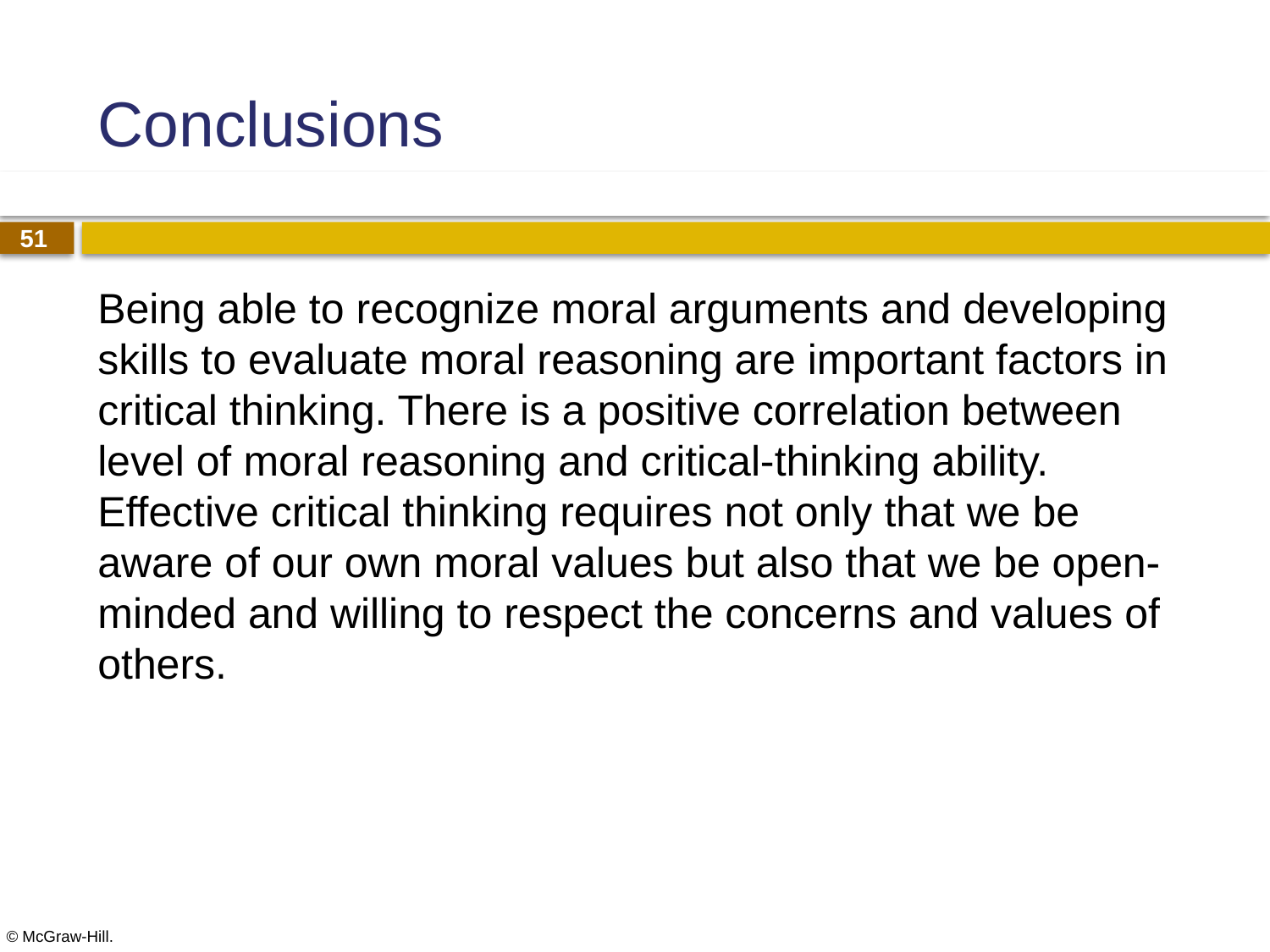

# Conclusions
Being able to recognize moral arguments and developing skills to evaluate moral reasoning are important factors in critical thinking. There is a positive correlation between level of moral reasoning and critical-thinking ability. Effective critical thinking requires not only that we be aware of our own moral values but also that we be open-minded and willing to respect the concerns and values of others.